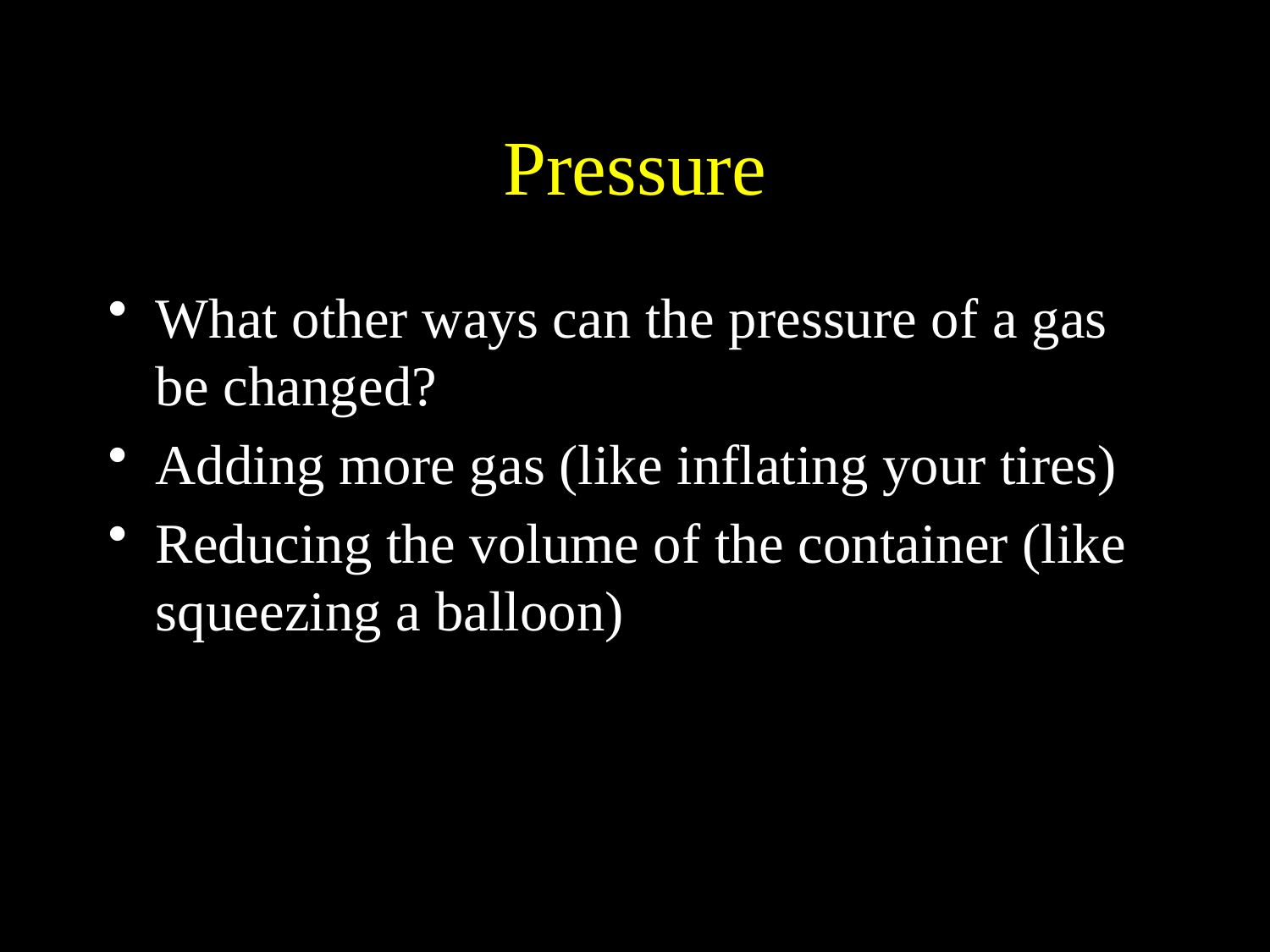

# Pressure
What other ways can the pressure of a gas be changed?
Adding more gas (like inflating your tires)
Reducing the volume of the container (like squeezing a balloon)